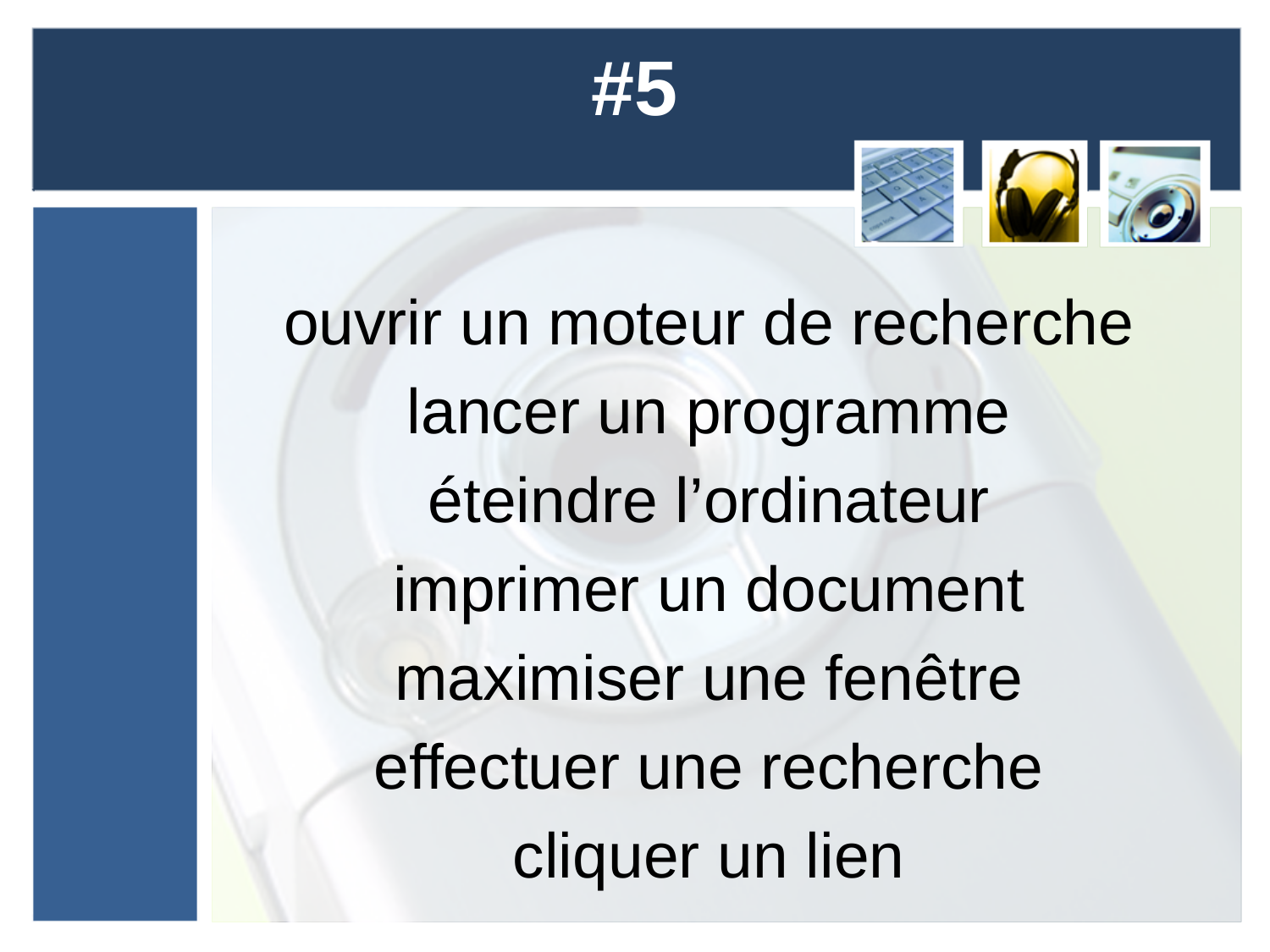

# #5
ouvrir un moteur de recherche
lancer un programme
éteindre l’ordinateur
imprimer un document
maximiser une fenêtre
effectuer une recherche
cliquer un lien